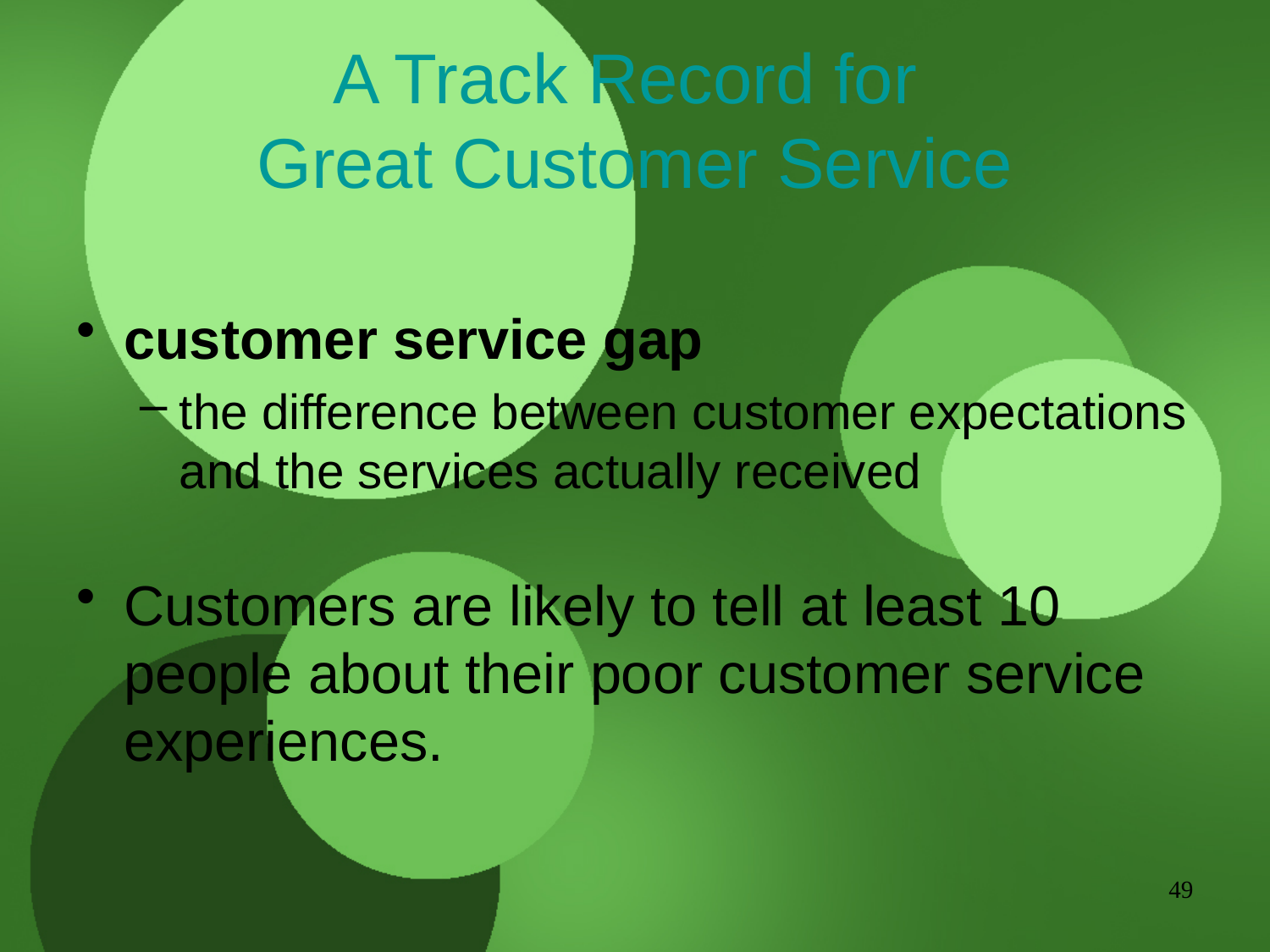

# A Track Record for Great Customer Service
customer service gap
the difference between customer expectations and the services actually received
Customers are likely to tell at least 10 people about their poor customer service experiences.
49